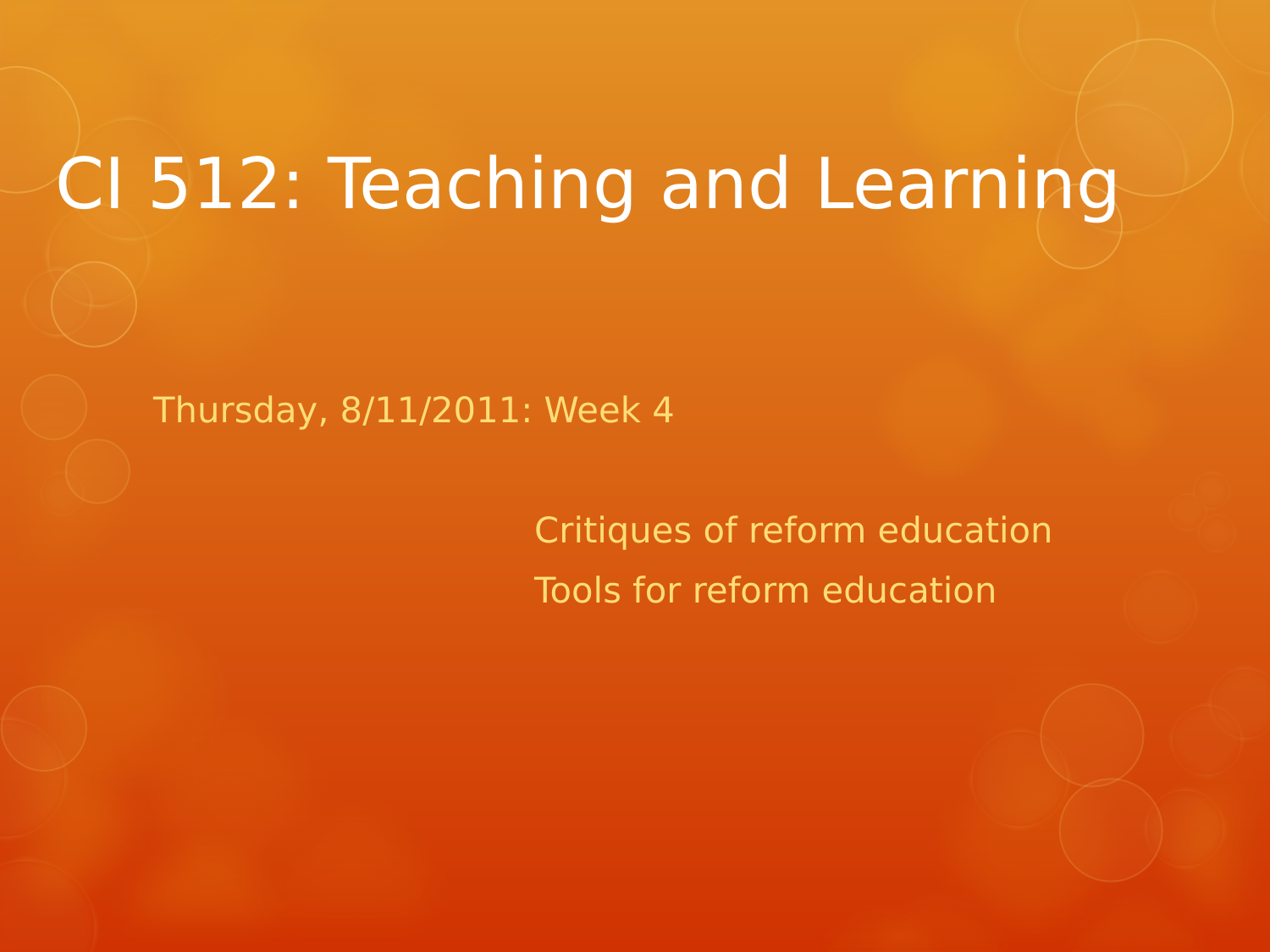

CI 512: Teaching and Learning
Thursday, 8/11/2011: Week 4

			Critiques of reform education
			Tools for reform education